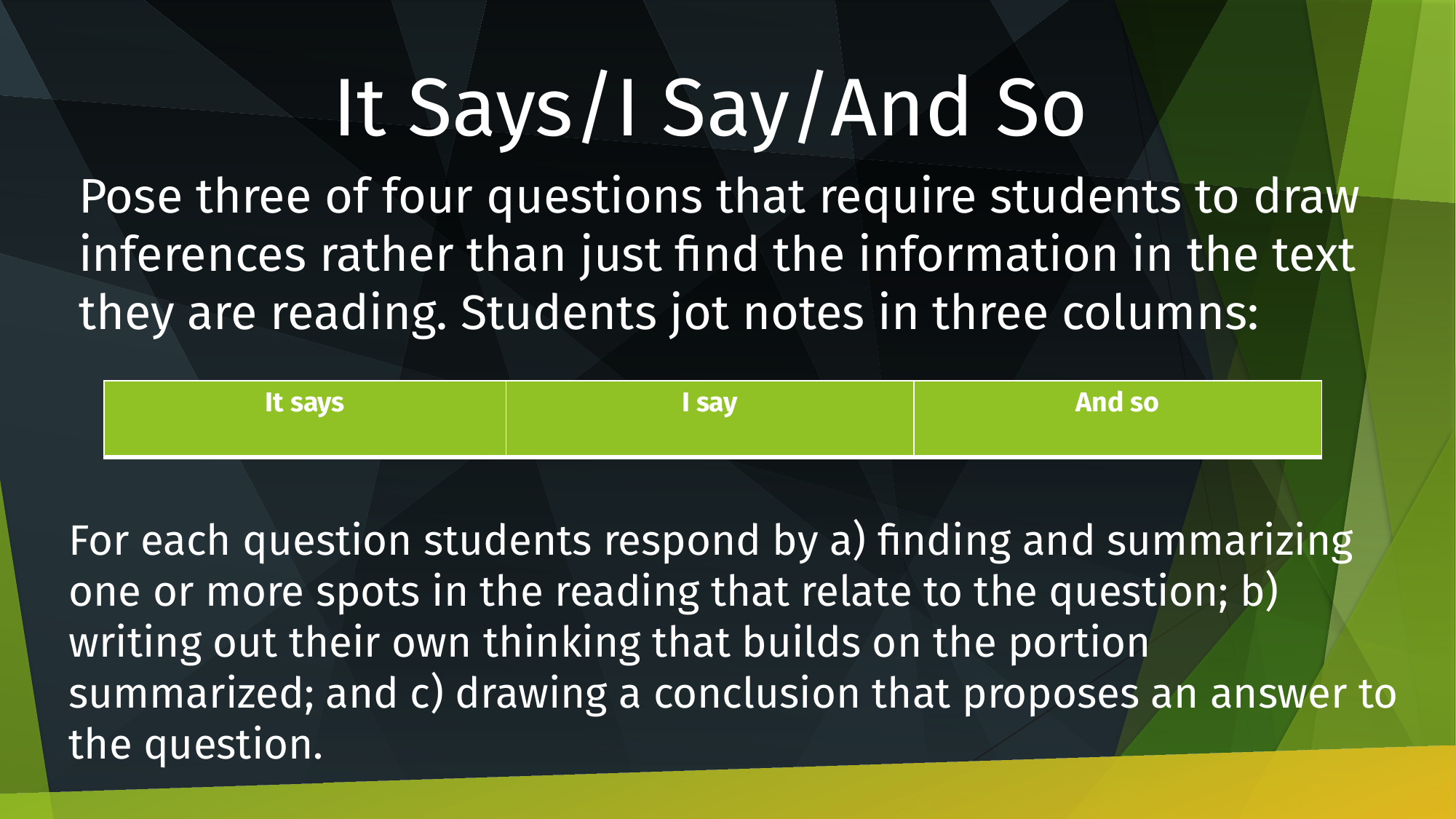

It Says/I Say/And So
Pose three of four questions that require students to draw inferences rather than just find the information in the text they are reading. Students jot notes in three columns:
| It says | I say | And so |
| --- | --- | --- |
For each question students respond by a) finding and summarizing one or more spots in the reading that relate to the question; b) writing out their own thinking that builds on the portion summarized; and c) drawing a conclusion that proposes an answer to the question.